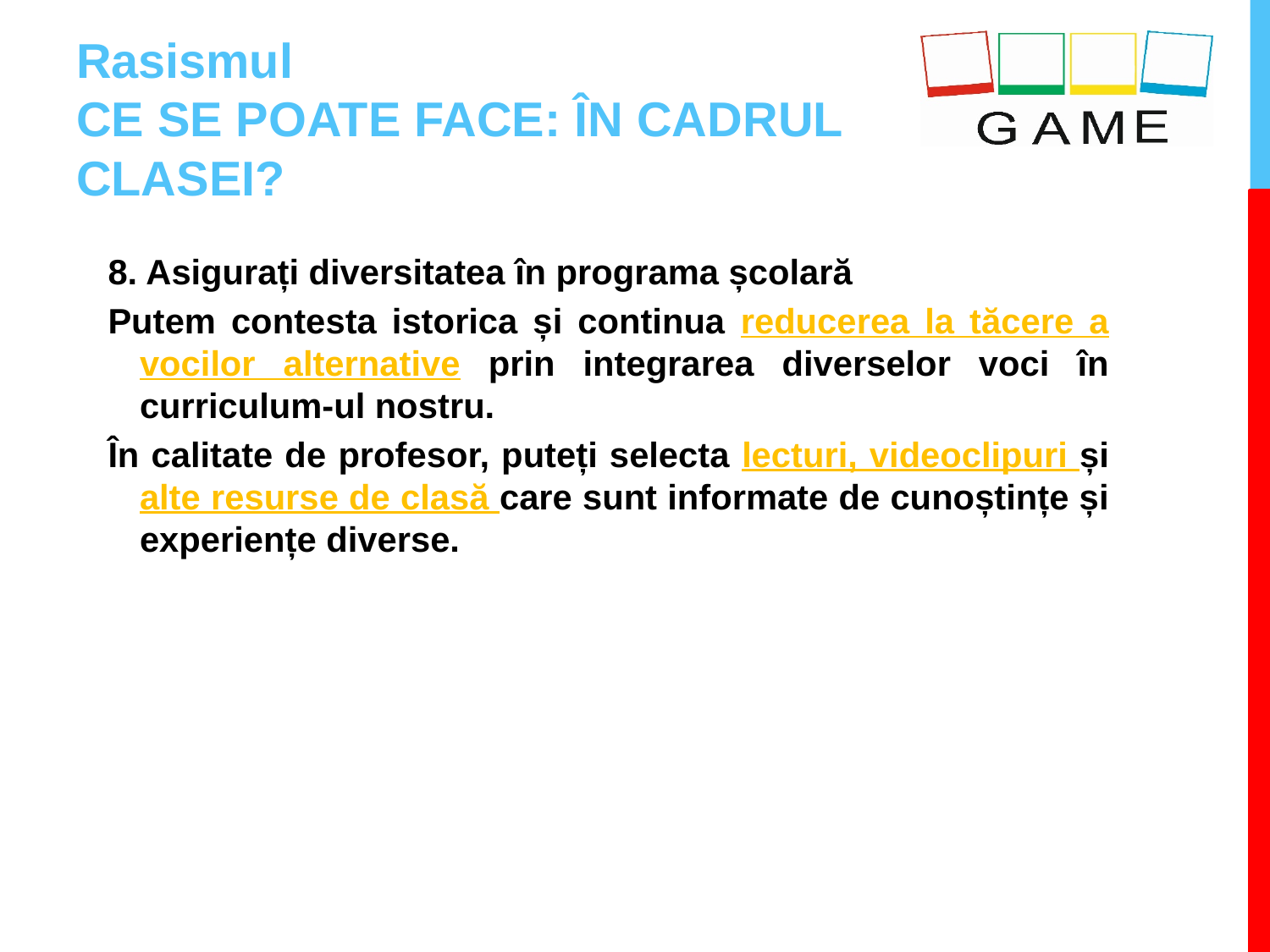

# Rasismul CE SE POATE FACE: ÎN CADRUL CLASEI?
8. Asigurați diversitatea în programa școlară
Putem contesta istorica și continua reducerea la tăcere a vocilor alternative prin integrarea diverselor voci în curriculum-ul nostru.
În calitate de profesor, puteți selecta lecturi, videoclipuri și alte resurse de clasă care sunt informate de cunoștințe și experiențe diverse.